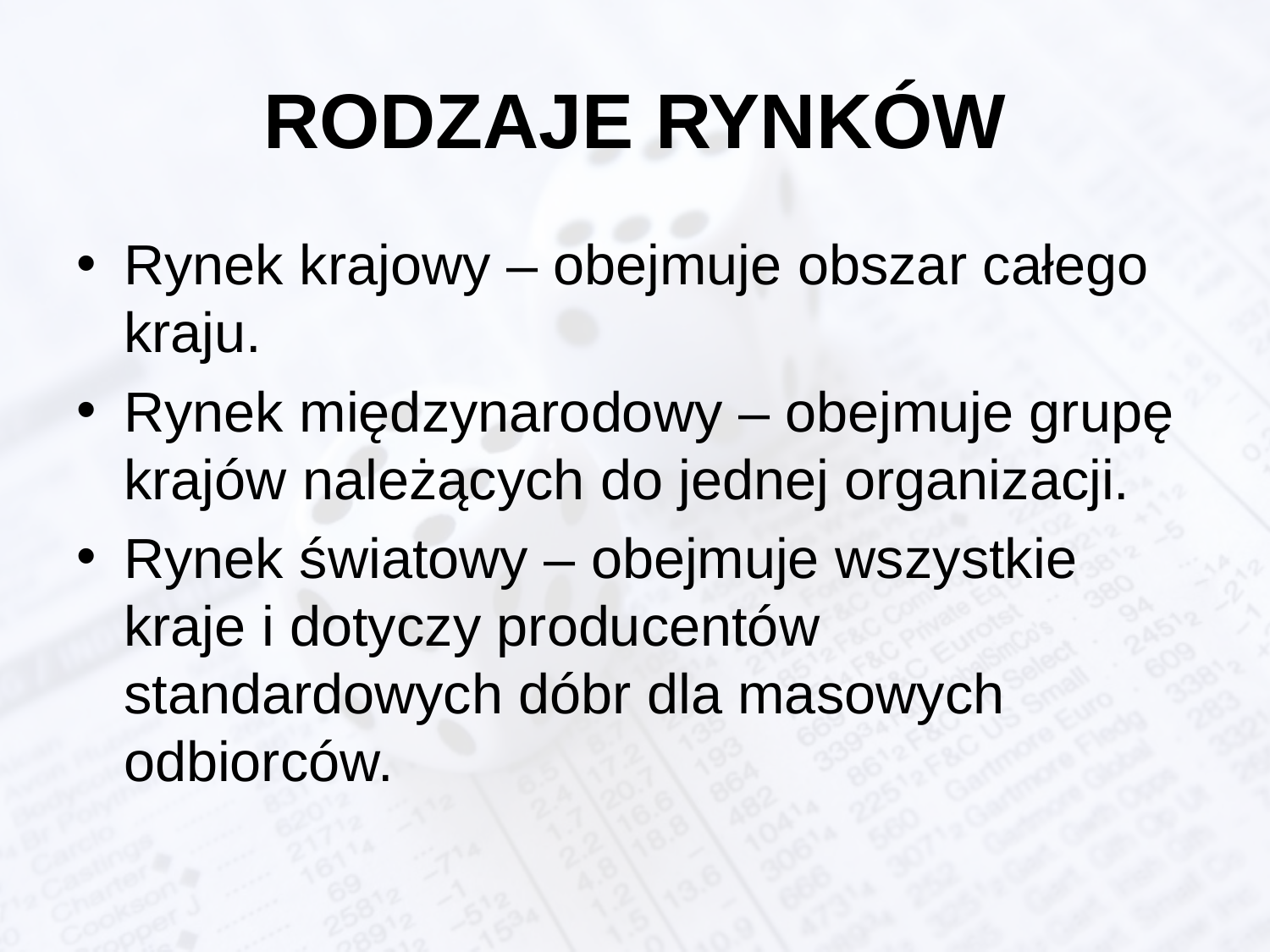

# RODZAJE RYNKÓW
Rynek krajowy – obejmuje obszar całego kraju.
Rynek międzynarodowy – obejmuje grupę krajów należących do jednej organizacji.
Rynek światowy – obejmuje wszystkie kraje i dotyczy producentów standardowych dóbr dla masowych odbiorców.